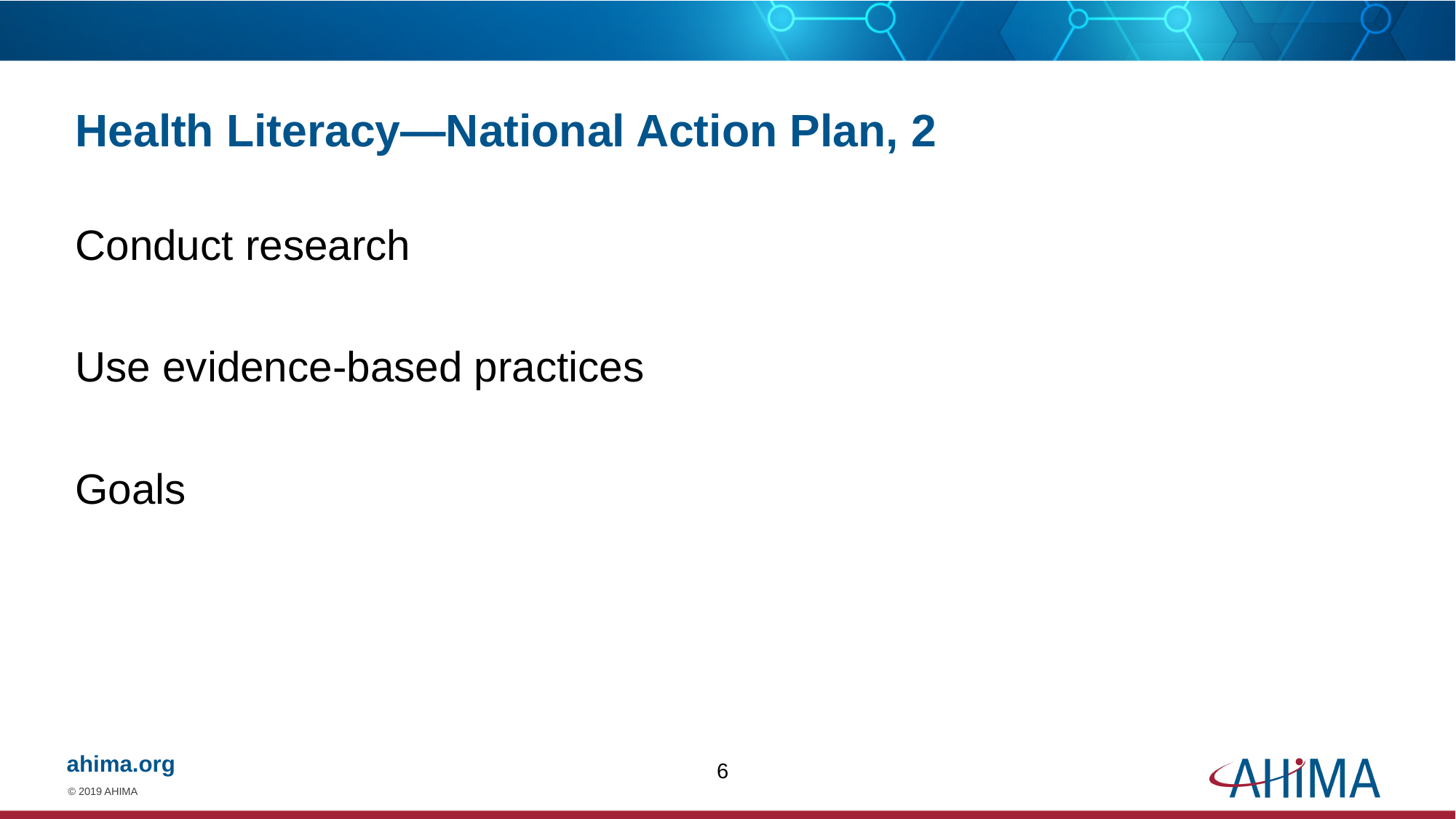

# Health Literacy—National Action Plan, 2
Conduct research

Use evidence-based practices

Goals